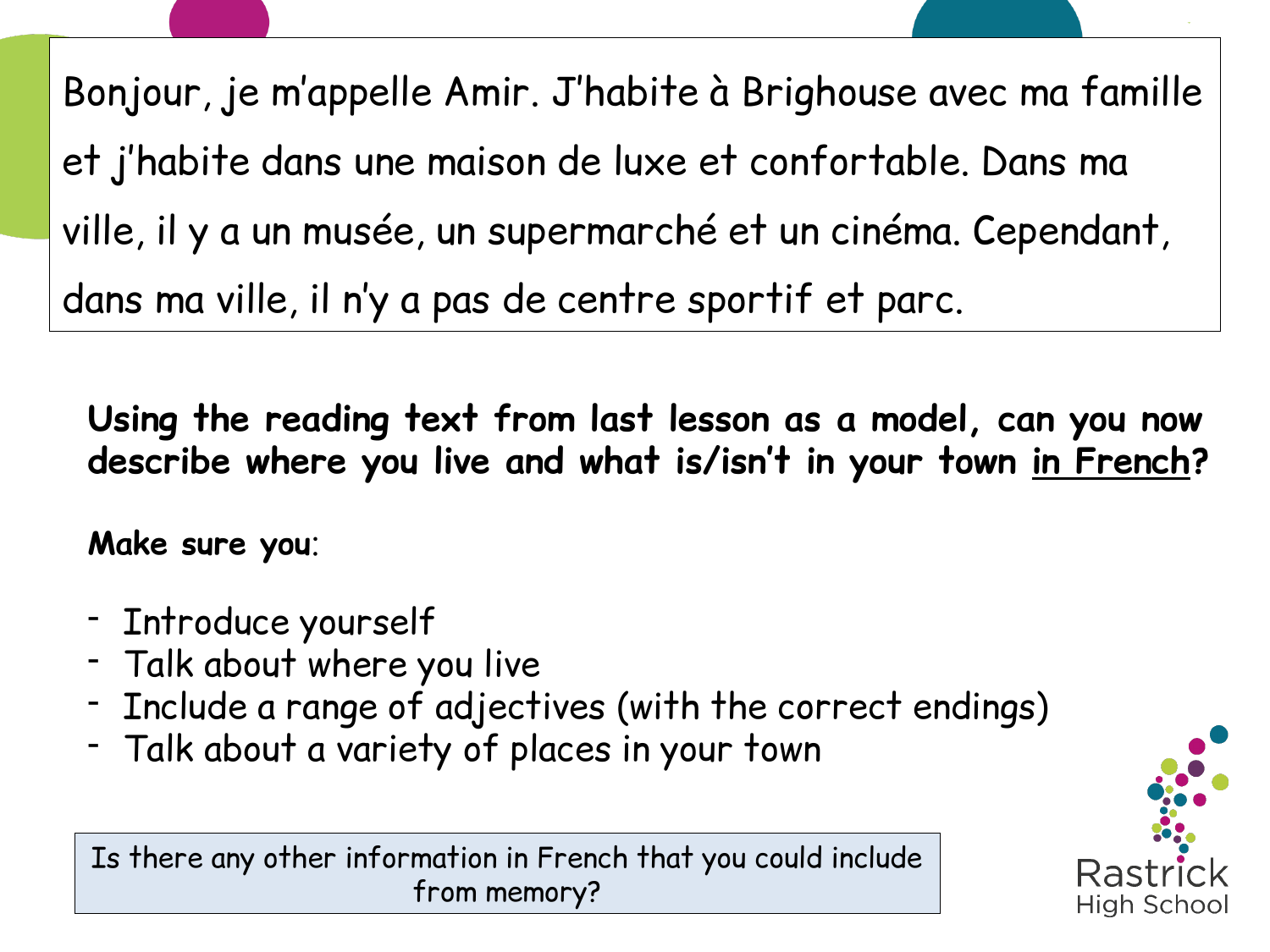

Bonjour, je m’appelle Amir. J’habite à Brighouse avec ma famille et j’habite dans une maison de luxe et confortable. Dans ma ville, il y a un musée, un supermarché et un cinéma. Cependant, dans ma ville, il n’y a pas de centre sportif et parc.
Using the reading text from last lesson as a model, can you now describe where you live and what is/isn’t in your town in French?

Make sure you:

Introduce yourself
Talk about where you live
Include a range of adjectives (with the correct endings)
Talk about a variety of places in your town
Is there any other information in French that you could include from memory?